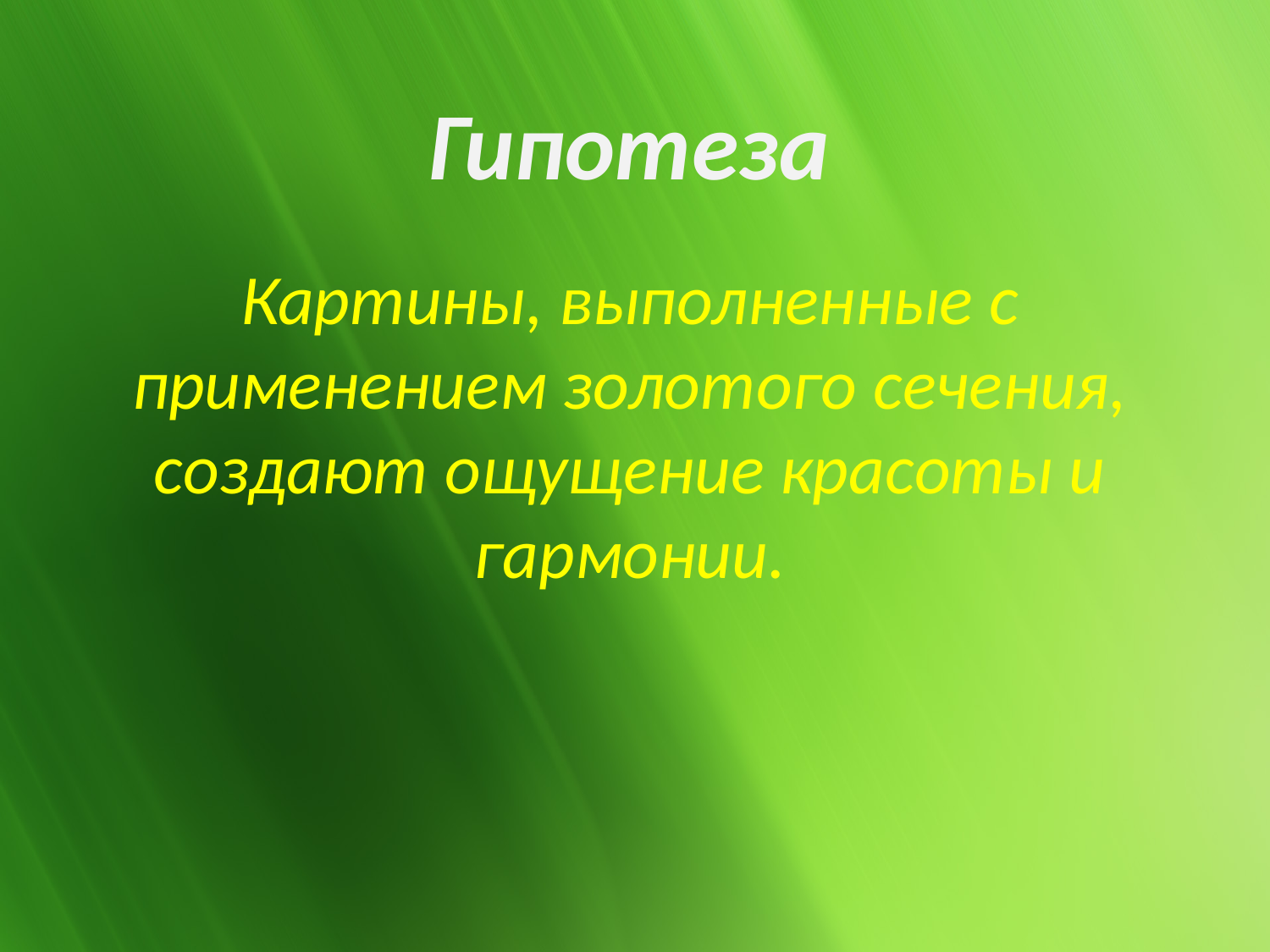

# Гипотеза
Картины, выполненные с применением золотого сечения, создают ощущение красоты и гармонии.